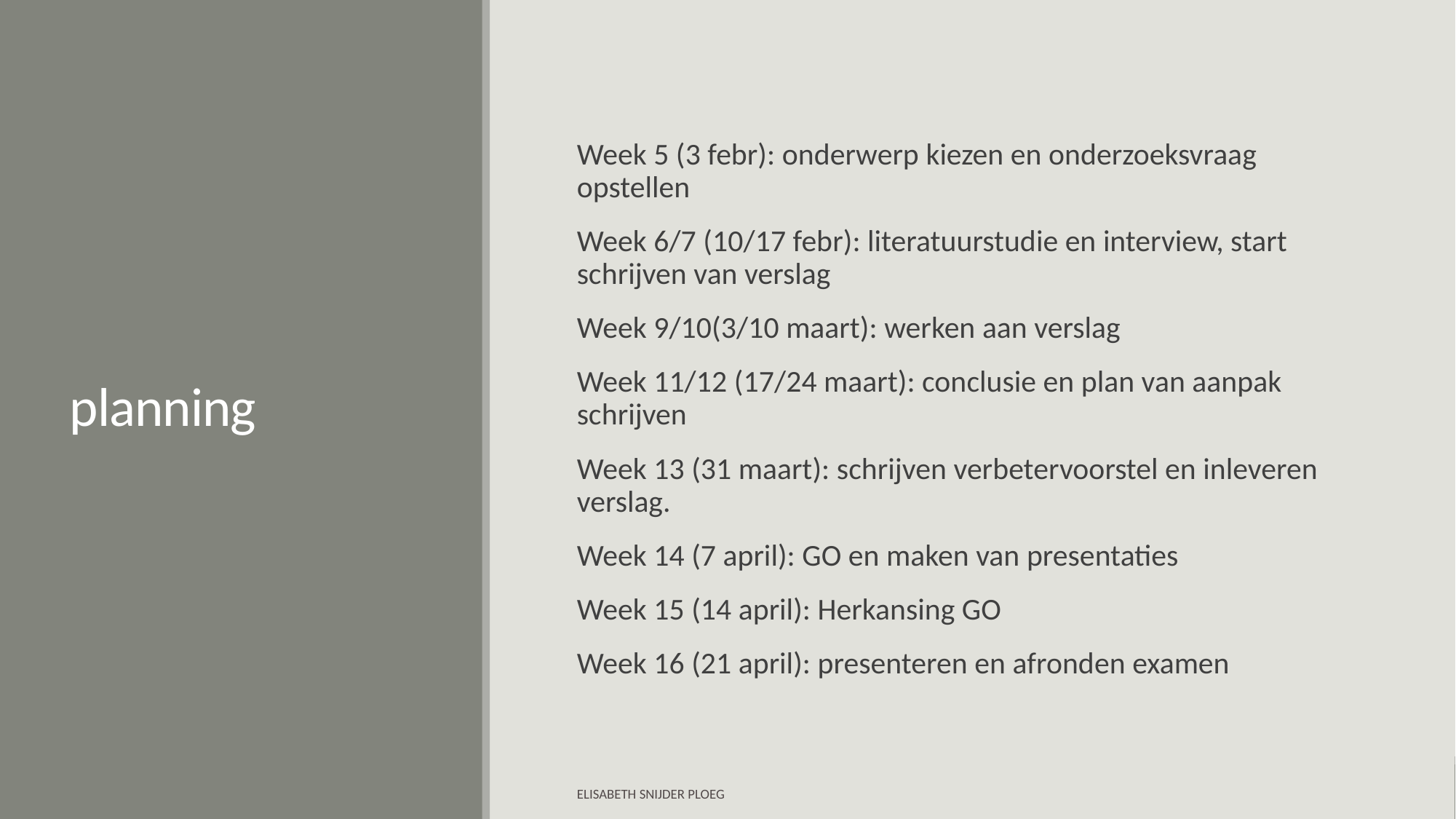

# planning
Week 5 (3 febr): onderwerp kiezen en onderzoeksvraag opstellen
Week 6/7 (10/17 febr): literatuurstudie en interview, start schrijven van verslag
Week 9/10(3/10 maart): werken aan verslag
Week 11/12 (17/24 maart): conclusie en plan van aanpak schrijven
Week 13 (31 maart): schrijven verbetervoorstel en inleveren verslag.
Week 14 (7 april): GO en maken van presentaties
Week 15 (14 april): Herkansing GO
Week 16 (21 april): presenteren en afronden examen
Elisabeth Snijder Ploeg